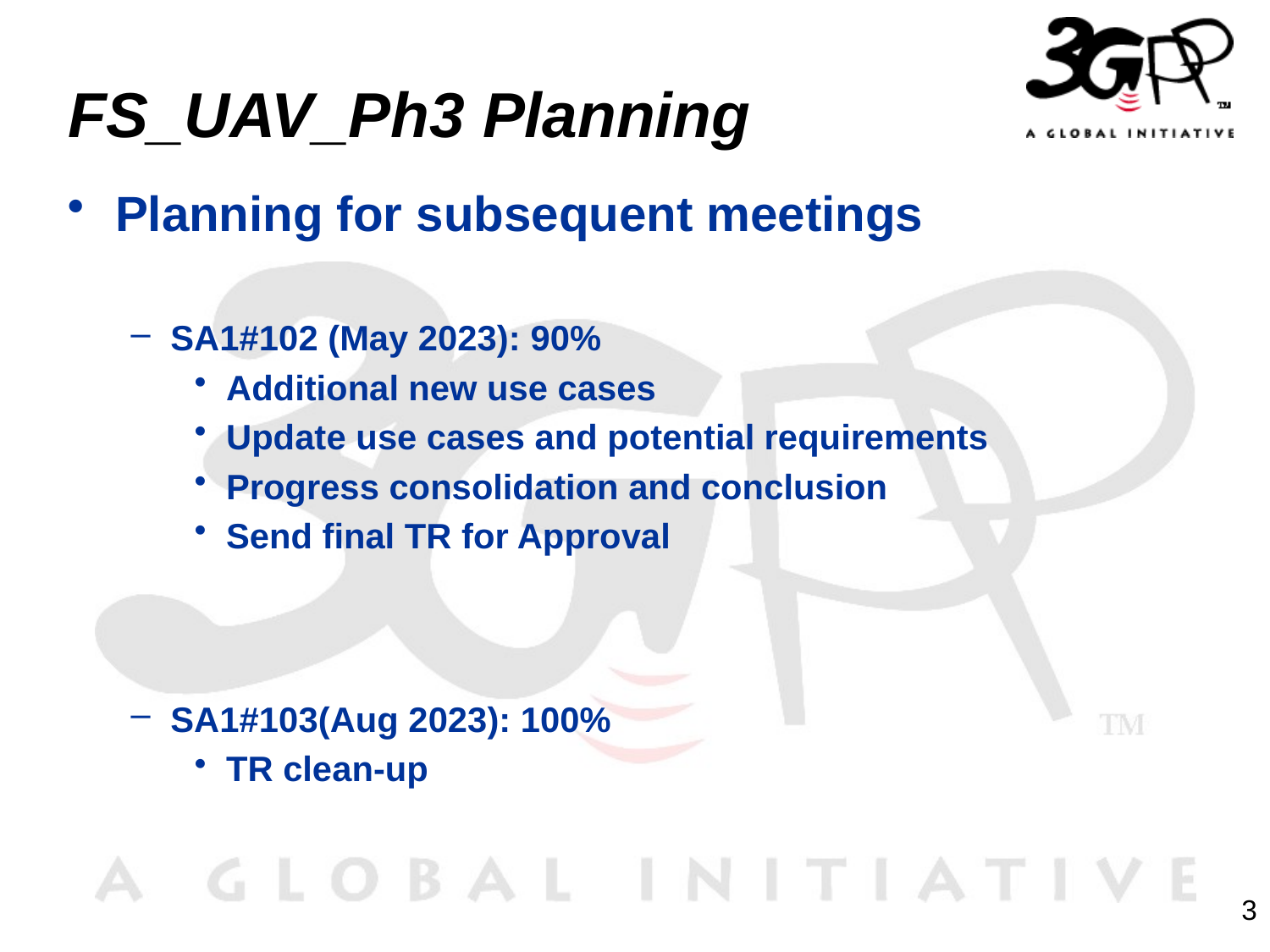

# FS_UAV_Ph3 Planning
Planning for subsequent meetings

SA1#102 (May 2023): 90%
Additional new use cases
Update use cases and potential requirements
Progress consolidation and conclusion
Send final TR for Approval

SA1#103(Aug 2023): 100%
TR clean-up
3